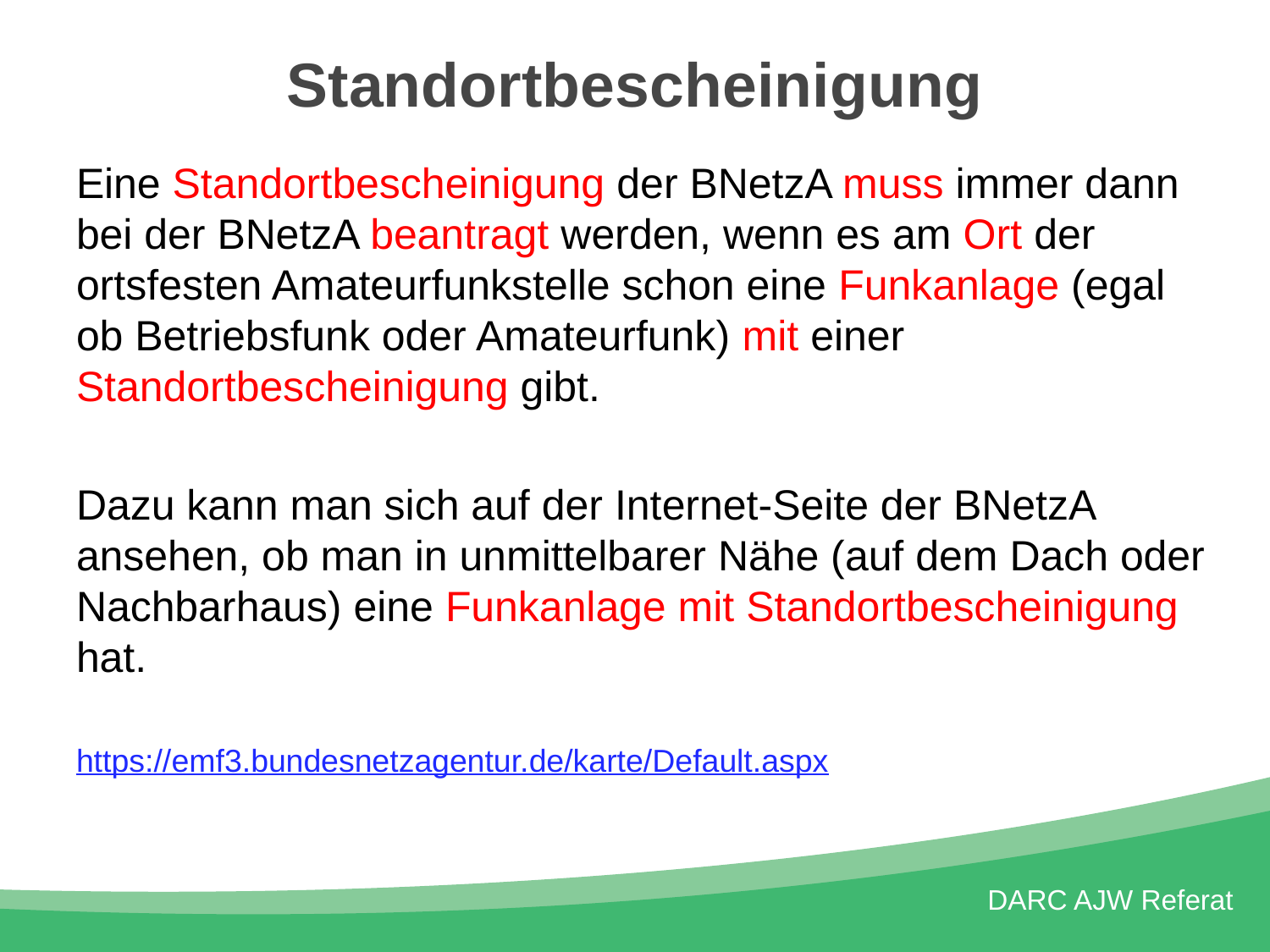

# Standortbescheinigung
Eine Standortbescheinigung der BNetzA muss immer dann bei der BNetzA beantragt werden, wenn es am Ort der ortsfesten Amateurfunkstelle schon eine Funkanlage (egal ob Betriebsfunk oder Amateurfunk) mit einer Standortbescheinigung gibt.

Dazu kann man sich auf der Internet-Seite der BNetzA ansehen, ob man in unmittelbarer Nähe (auf dem Dach oder Nachbarhaus) eine Funkanlage mit Standortbescheinigung hat.
https://emf3.bundesnetzagentur.de/karte/Default.aspx